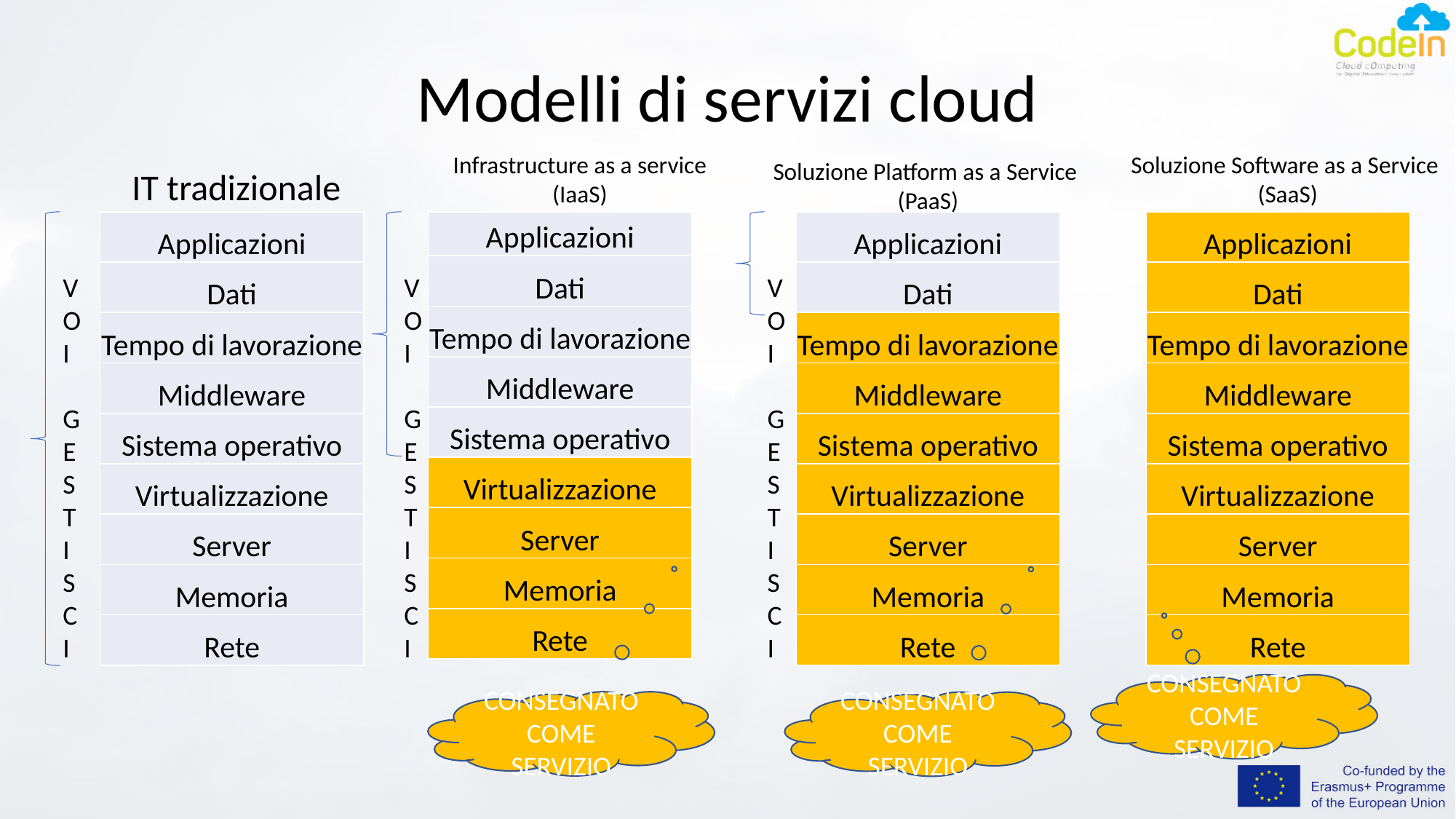

# Modelli di servizi cloud
Infrastructure as a service (IaaS)
Soluzione Software as a Service
(SaaS)
Soluzione Platform as a Service
(PaaS)
IT tradizionale

| Applicazioni |
| --- |
| Dati |
| Tempo di lavorazione |
| Middleware |
| Sistema operativo |
| Virtualizzazione |
| Server |
| Memoria |
| Rete |
| Applicazioni |
| --- |
| Dati |
| Tempo di lavorazione |
| Middleware |
| Sistema operativo |
| Virtualizzazione |
| Server |
| Memoria |
| Rete |
| Applicazioni |
| --- |
| Dati |
| Tempo di lavorazione |
| Middleware |
| Sistema operativo |
| Virtualizzazione |
| Server |
| Memoria |
| Rete |
| Applicazioni |
| --- |
| Dati |
| Tempo di lavorazione |
| Middleware |
| Sistema operativo |
| Virtualizzazione |
| Server |
| Memoria |
| Rete |

VOI

GESTISCI
VOI

GESTISCI
VOI

GESTISCI
CONSEGNATO COME SERVIZIO
CONSEGNATO COME SERVIZIO
CONSEGNATO COME SERVIZIO